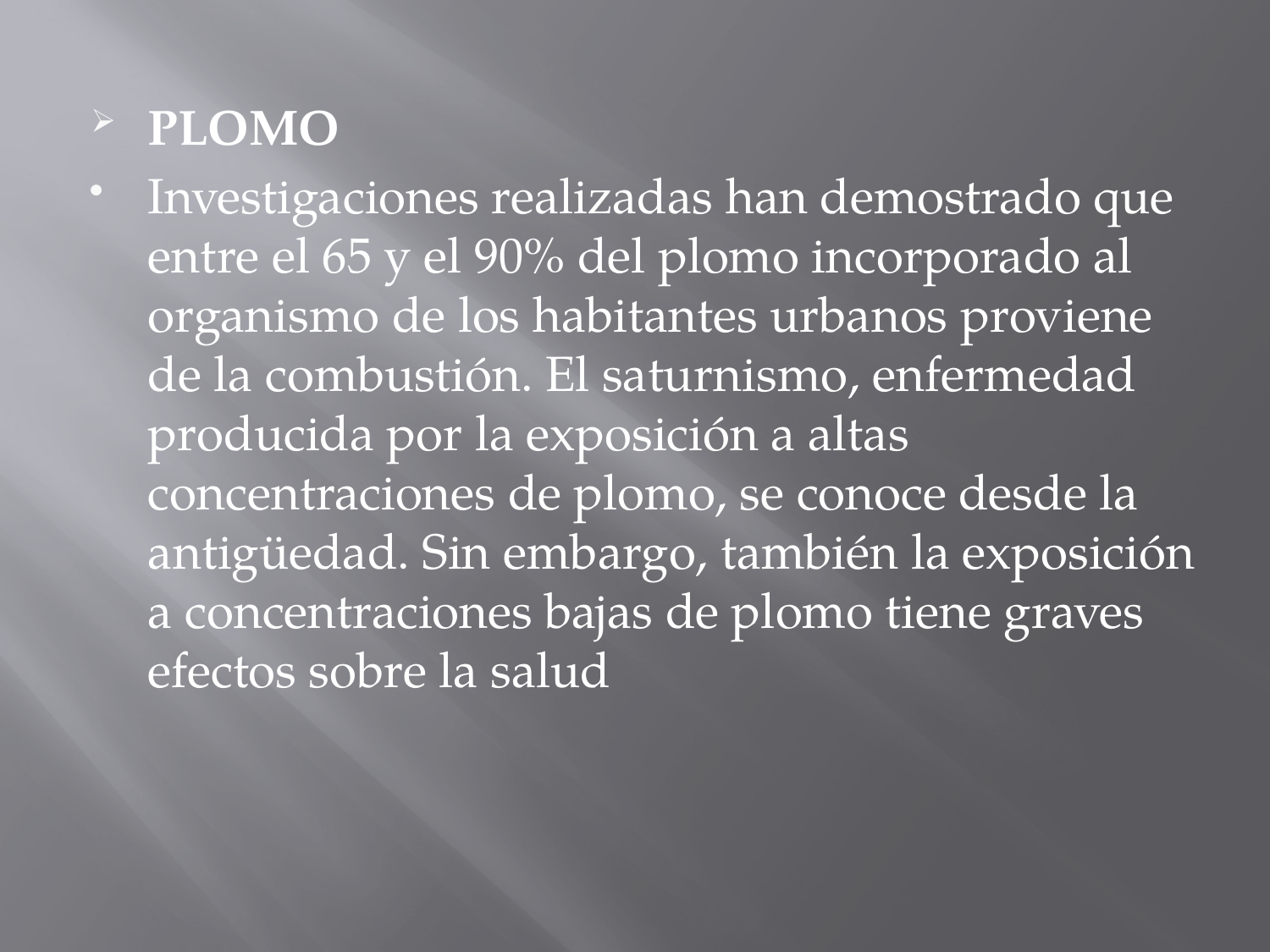

PLOMO
Investigaciones realizadas han demostrado que entre el 65 y el 90% del plomo incorporado al organismo de los habitantes urbanos proviene de la combustión. El saturnismo, enfermedad producida por la exposición a altas concentraciones de plomo, se conoce desde la antigüedad. Sin embargo, también la exposición a concentraciones bajas de plomo tiene graves efectos sobre la salud